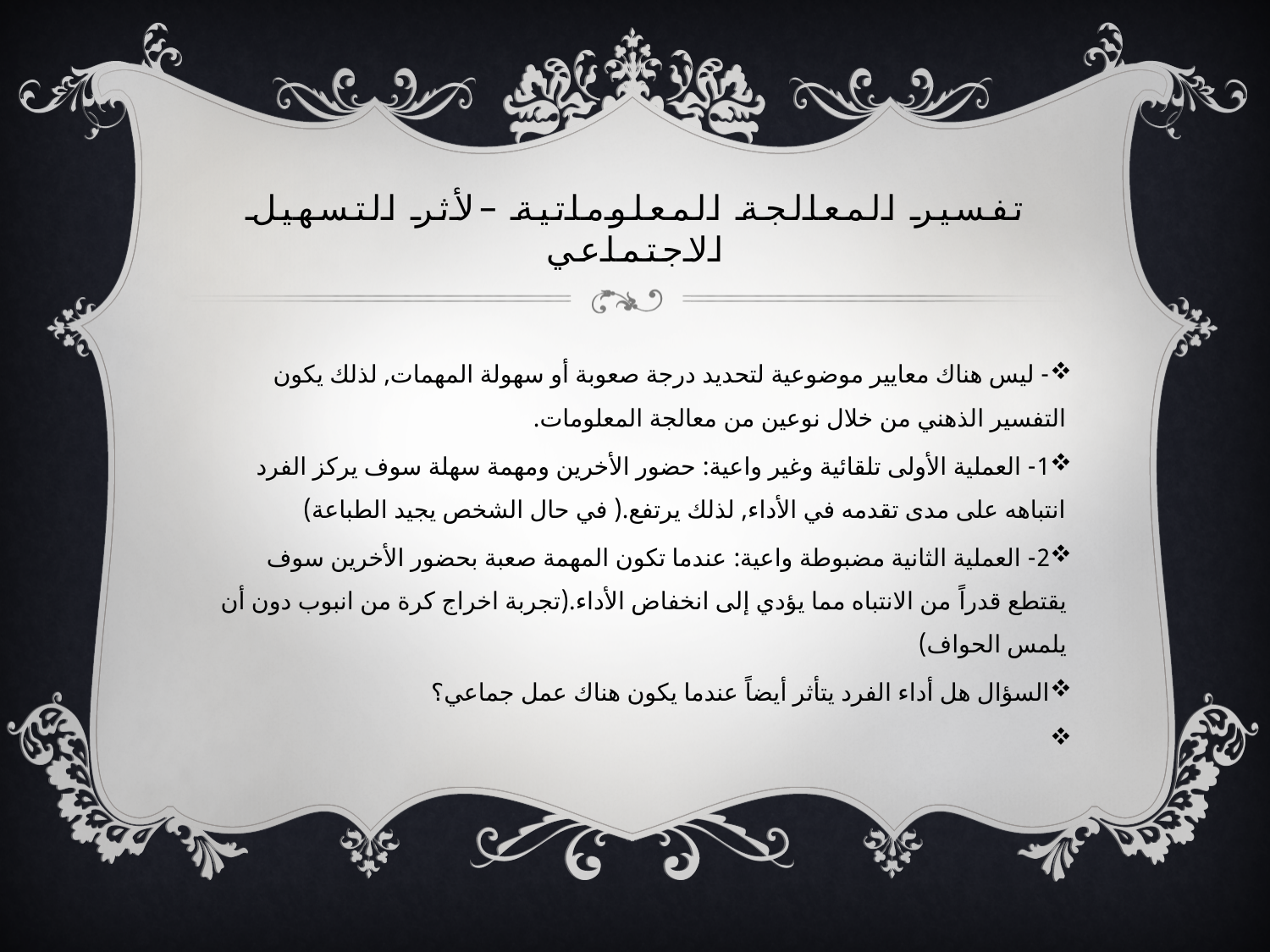

# تفسير المعالجة المعلوماتية –لأثر التسهيل الاجتماعي
- ليس هناك معايير موضوعية لتحديد درجة صعوبة أو سهولة المهمات, لذلك يكون التفسير الذهني من خلال نوعين من معالجة المعلومات.
1- العملية الأولى تلقائية وغير واعية: حضور الأخرين ومهمة سهلة سوف يركز الفرد انتباهه على مدى تقدمه في الأداء, لذلك يرتفع.( في حال الشخص يجيد الطباعة)
2- العملية الثانية مضبوطة واعية: عندما تكون المهمة صعبة بحضور الأخرين سوف يقتطع قدراً من الانتباه مما يؤدي إلى انخفاض الأداء.(تجربة اخراج كرة من انبوب دون أن يلمس الحواف)
السؤال هل أداء الفرد يتأثر أيضاً عندما يكون هناك عمل جماعي؟